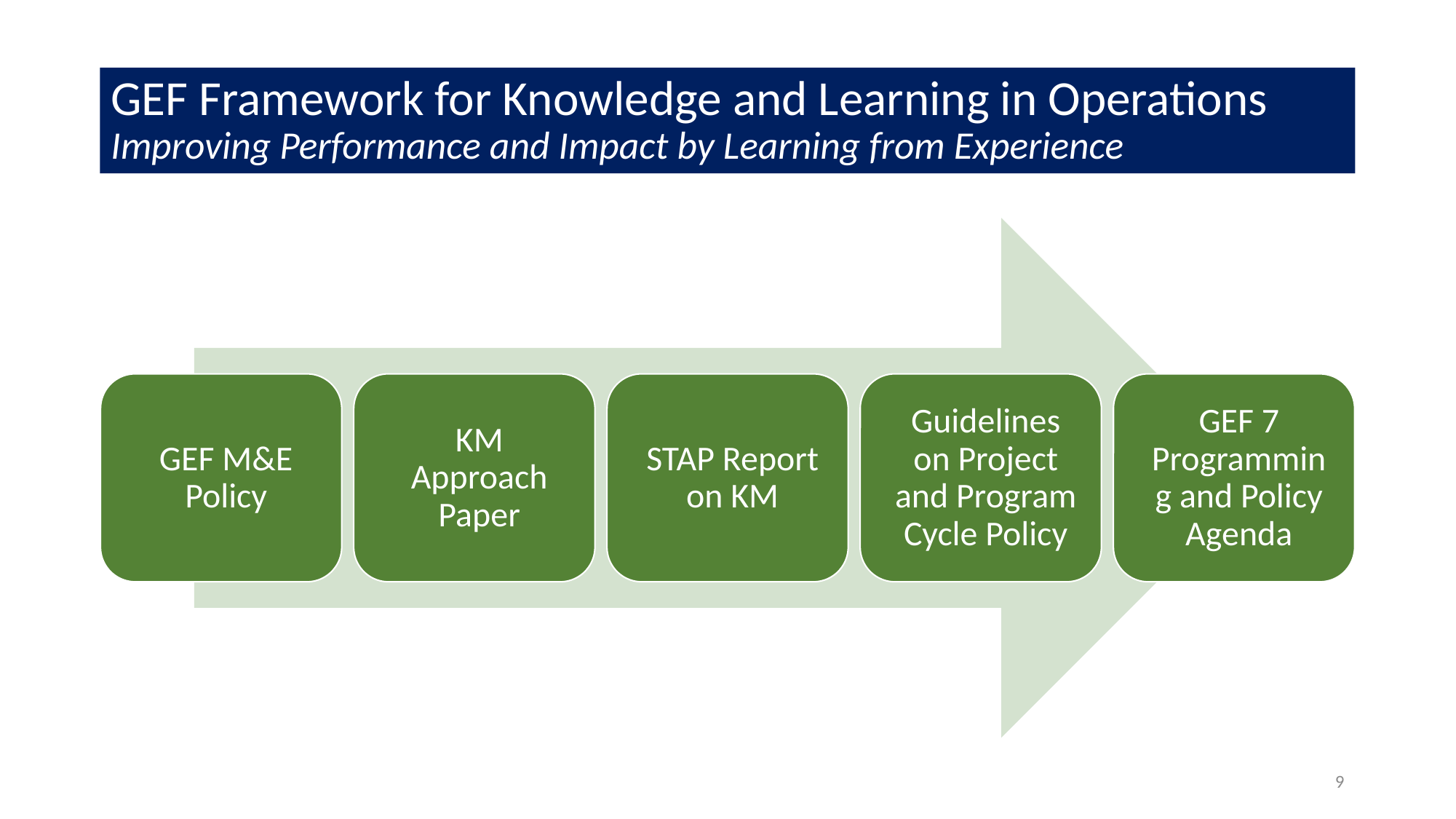

# GEF Framework for Knowledge and Learning in Operations Improving Performance and Impact by Learning from Experience
GEF M&E Policy
KM Approach Paper
STAP Report on KM
Guidelines on Project and Program Cycle Policy
GEF 7 Programming and Policy Agenda
9